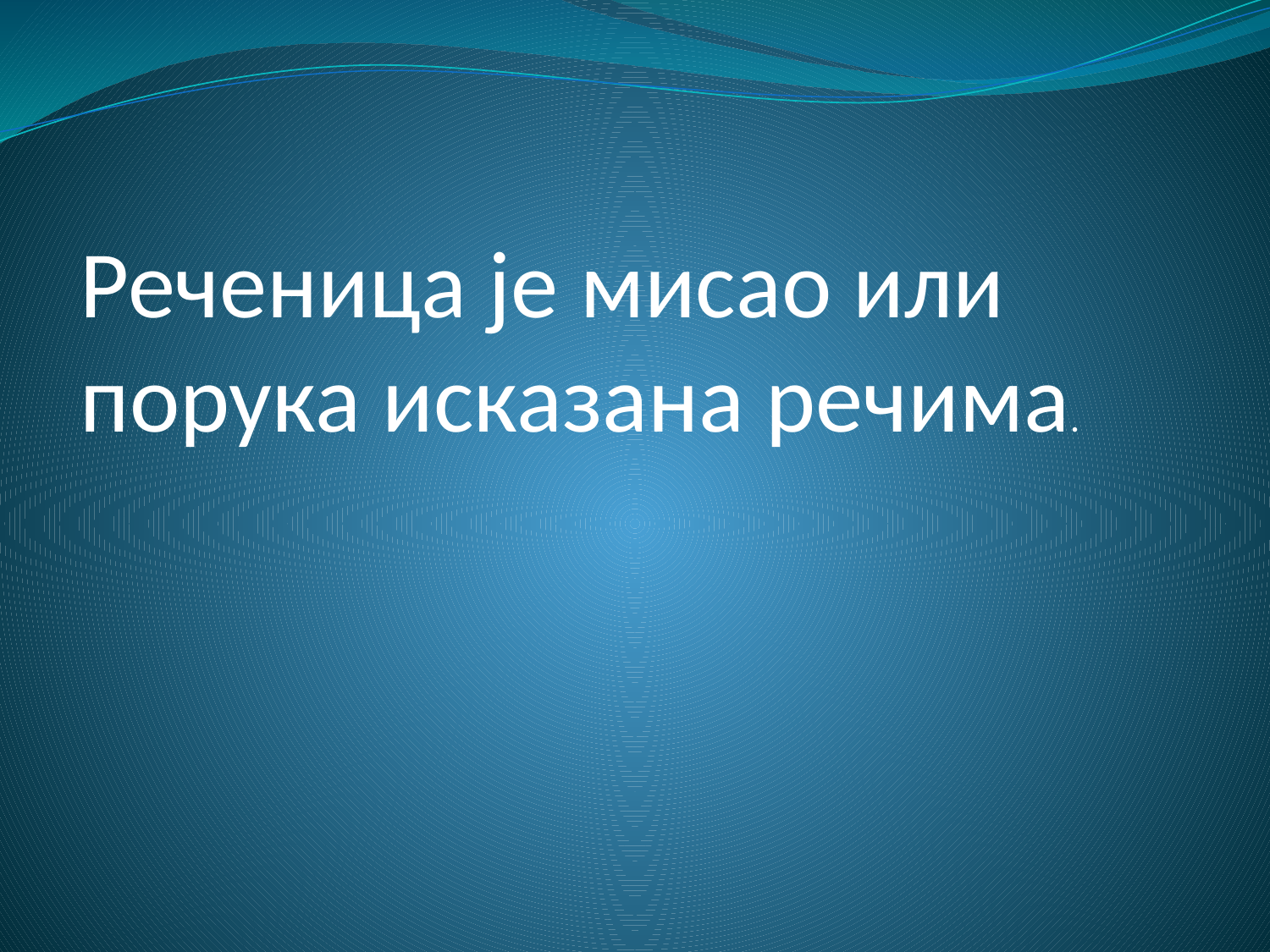

#
Реченица је мисао или порука исказана речима.